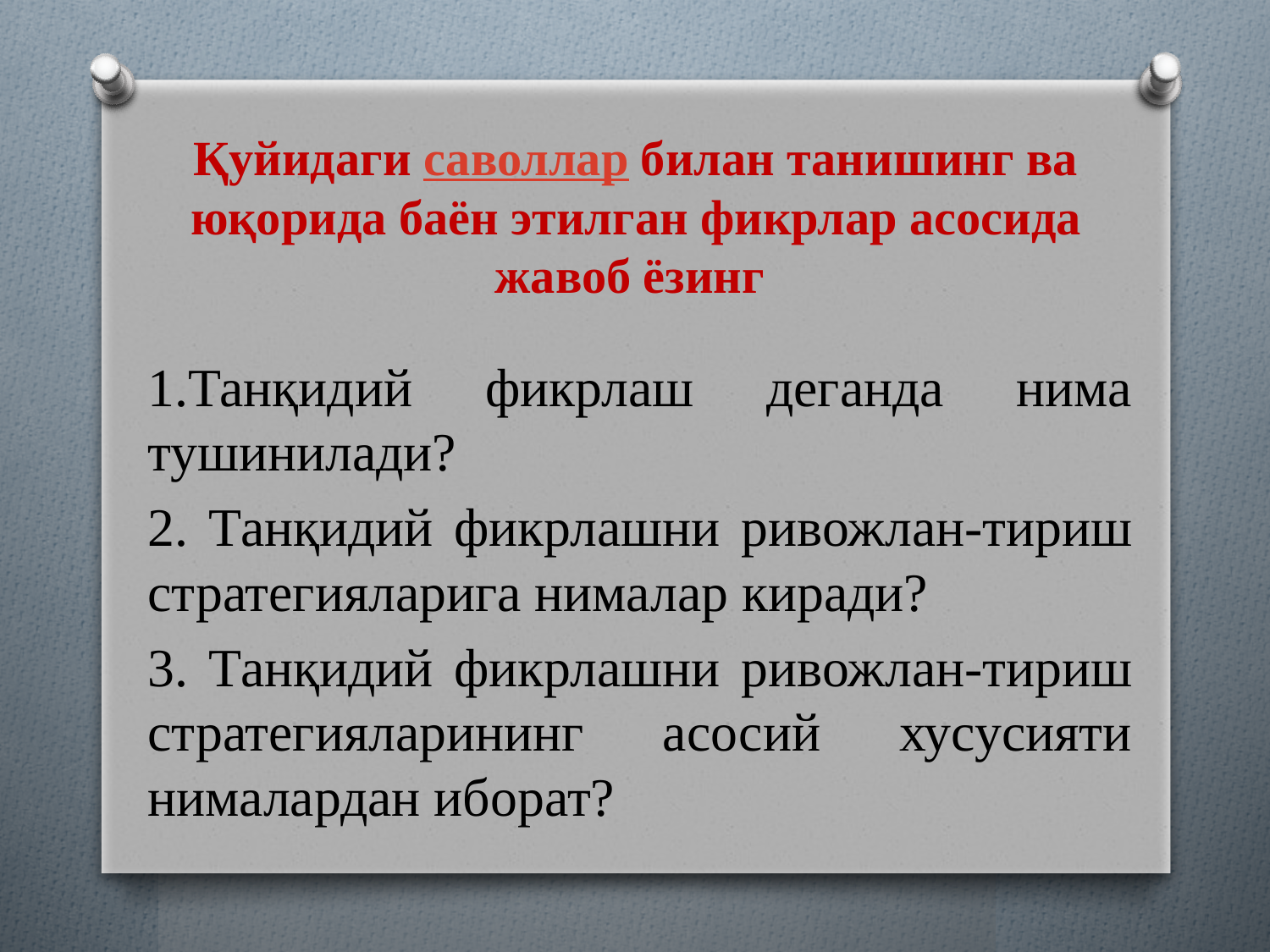

# Қуйидаги саволлар билан танишинг ва юқорида баён этилган фикрлар асосида жавоб ёзинг
1.Танқидий фикрлаш деганда нима тушинилади?
2. Танқидий фикрлашни ривожлан-тириш стратегияларига нималар киради?
3. Танқидий фикрлашни ривожлан-тириш стратегияларининг асосий хусусияти нималардан иборат?